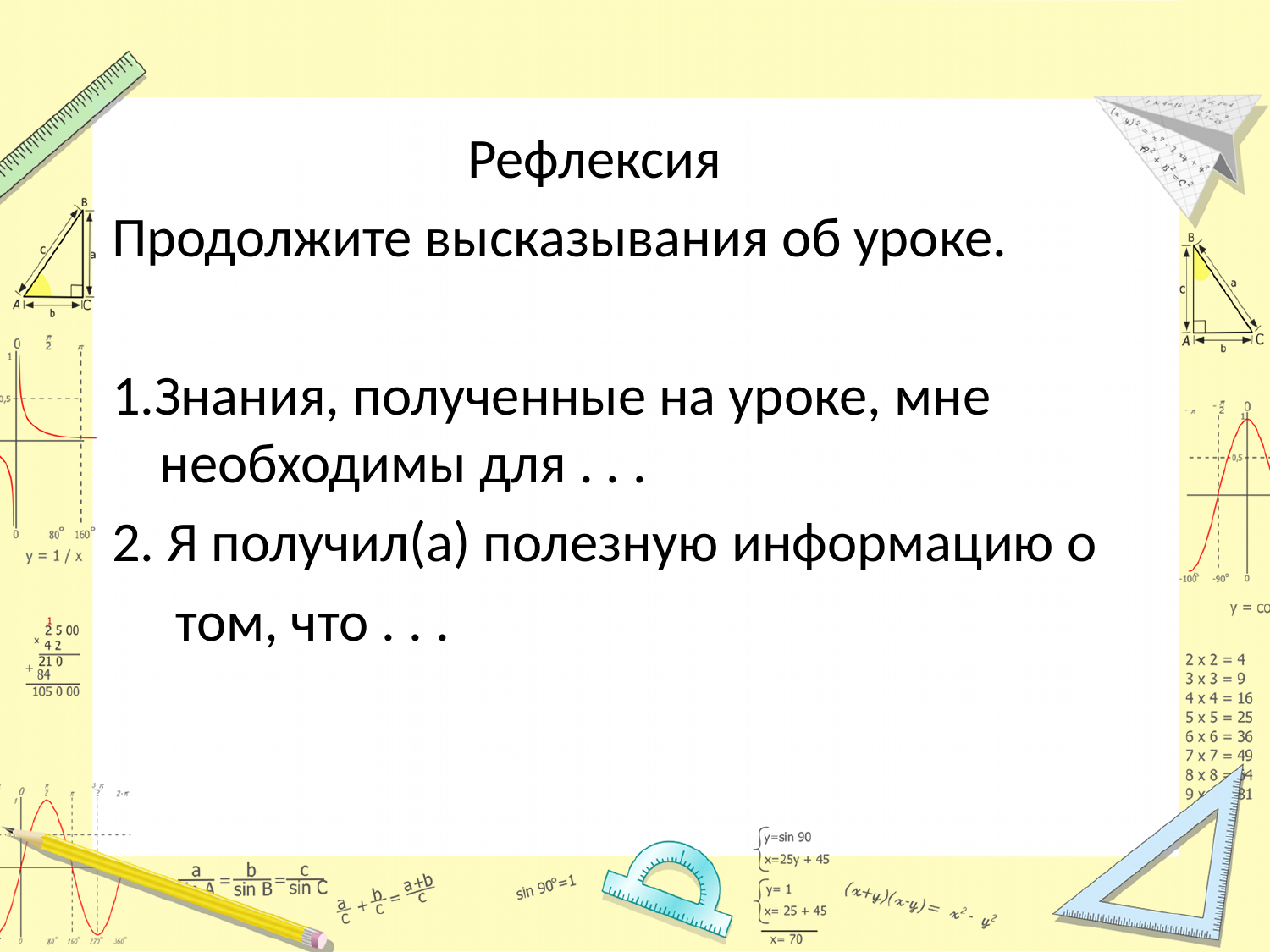

#
                            Рефлексия
Продолжите высказывания об уроке.

1.Знания, полученные на уроке, мне необходимы для . . .
2. Я получил(а) полезную информацию о
     том, что . . .